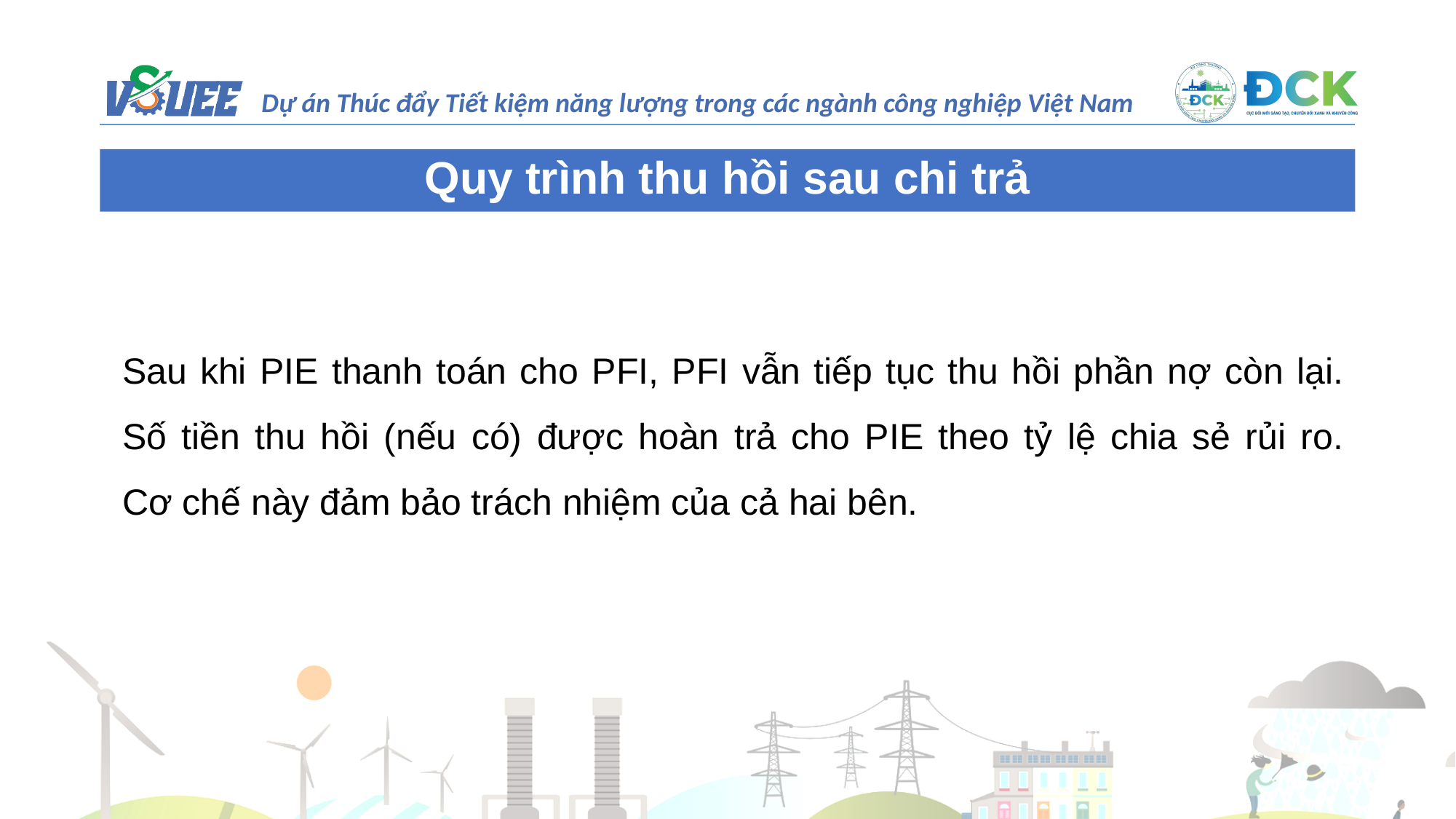

Quy trình thu hồi sau chi trả
Sau khi PIE thanh toán cho PFI, PFI vẫn tiếp tục thu hồi phần nợ còn lại.
Số tiền thu hồi (nếu có) được hoàn trả cho PIE theo tỷ lệ chia sẻ rủi ro.
Cơ chế này đảm bảo trách nhiệm của cả hai bên.